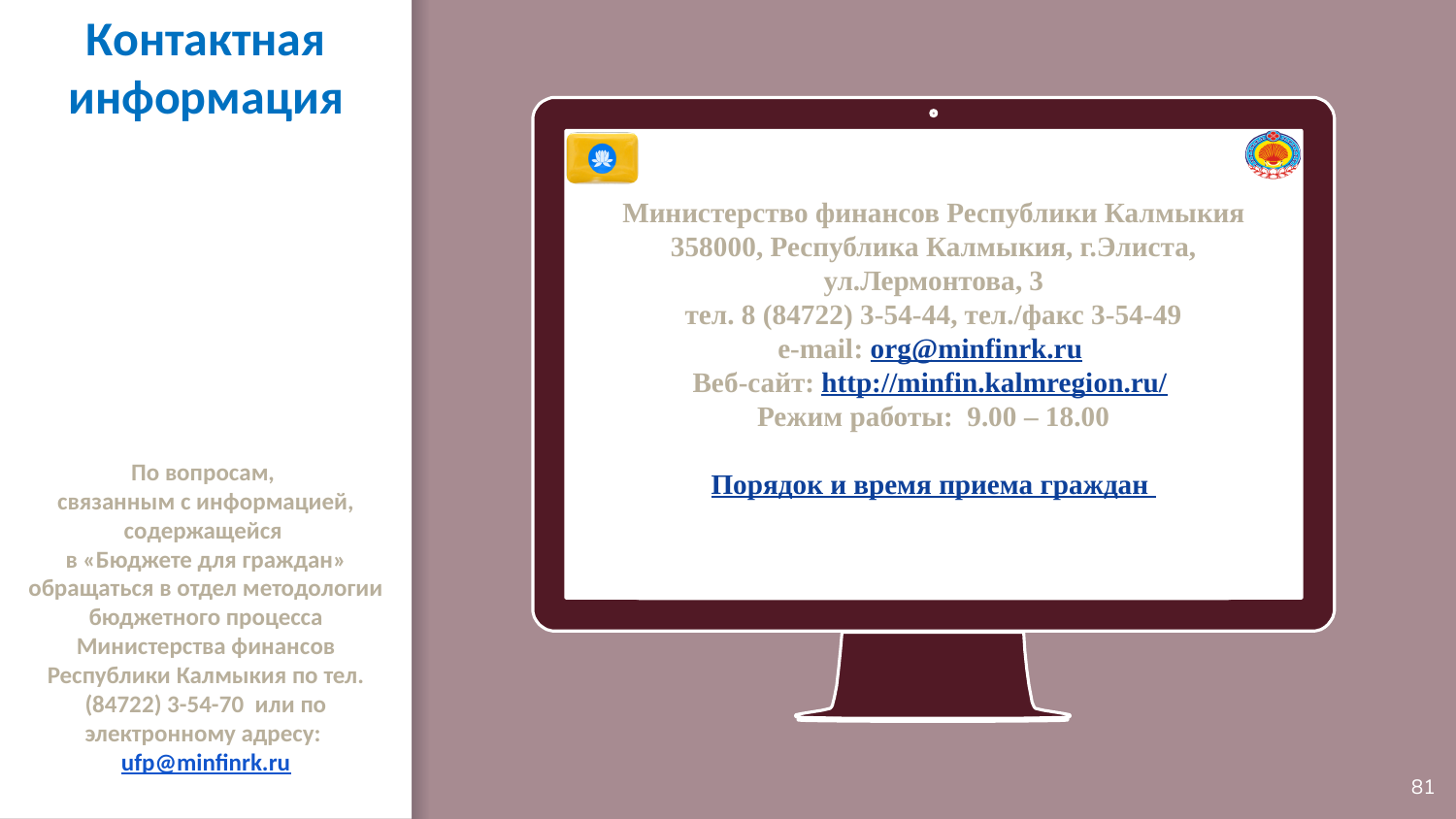

Контактная информация

Министерство финансов Республики Калмыкия
358000, Республика Калмыкия, г.Элиста, ул.Лермонтова, 3
тел. 8 (84722) 3-54-44, тел./факс 3-54-49
е-mail: org@minfinrk.ru
Веб-сайт: http://minfin.kalmregion.ru/
Режим работы:  9.00 – 18.00

Порядок и время приема граждан

По вопросам,
связанным с информацией, содержащейся
в «Бюджете для граждан» обращаться в отдел методологии бюджетного процесса Министерства финансов Республики Калмыкия по тел. (84722) 3-54-70  или по электронному адресу: ufp@minfinrk.ru
81